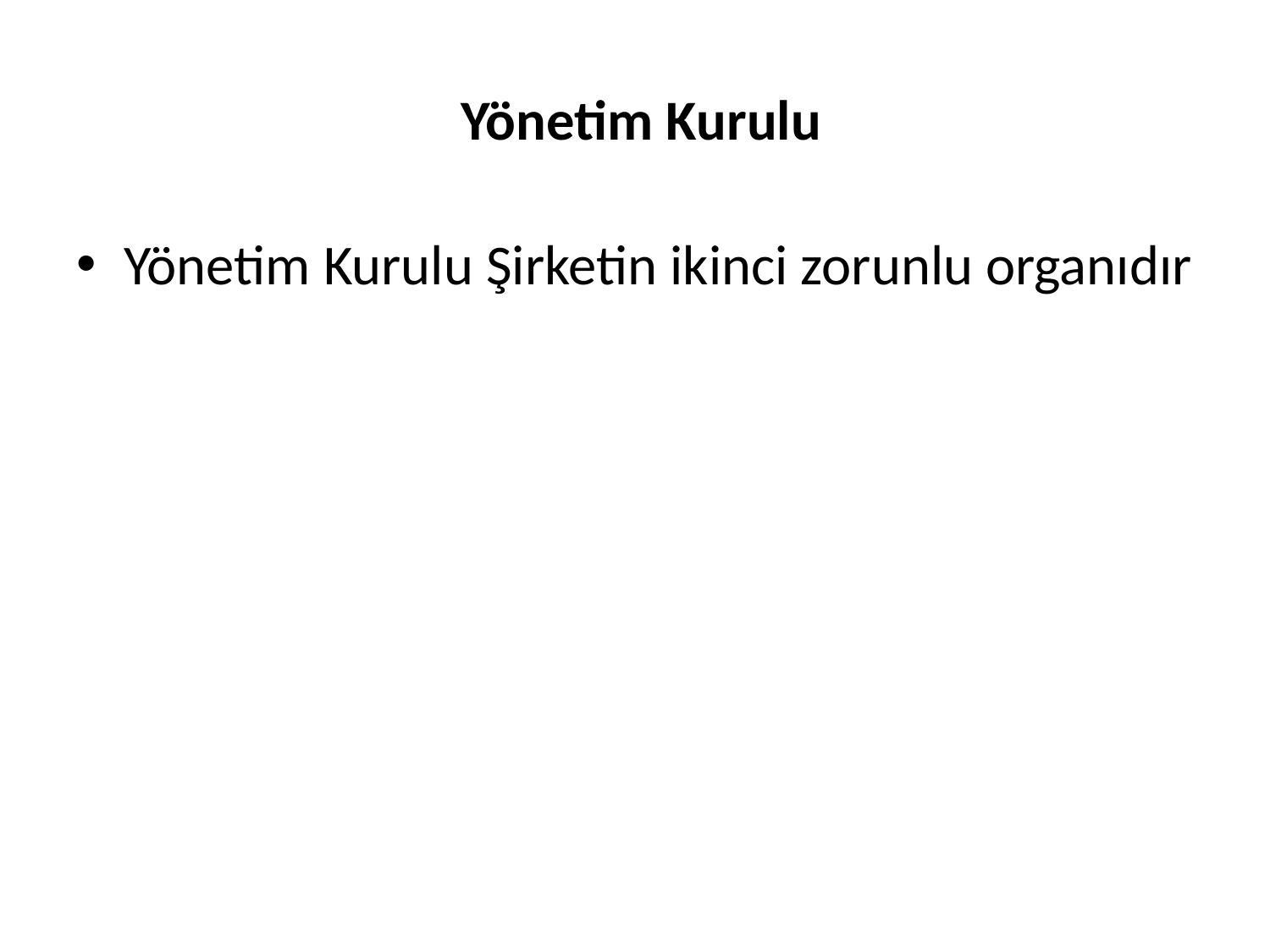

# Yönetim Kurulu
Yönetim Kurulu Şirketin ikinci zorunlu organıdır